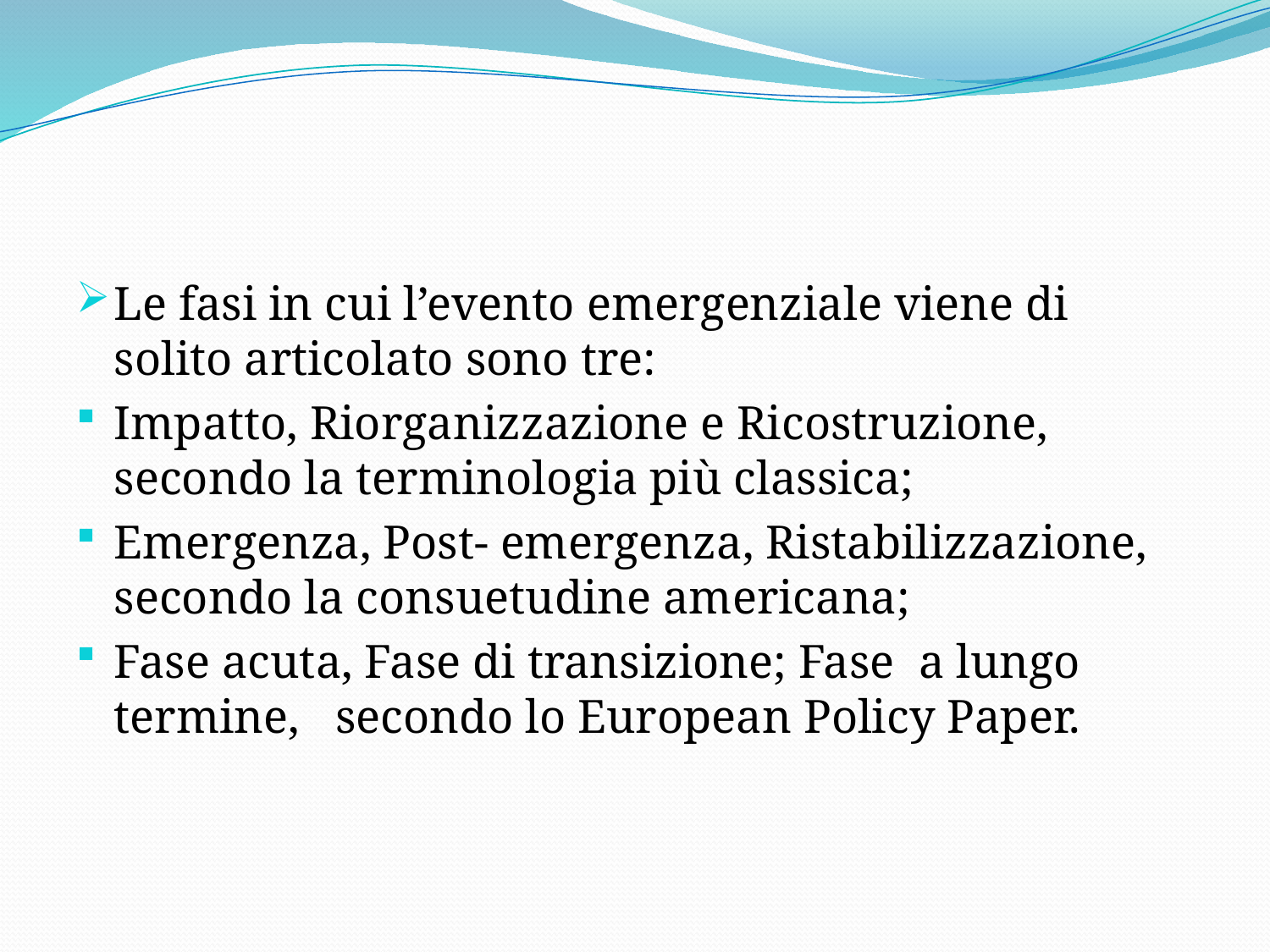

#
Le fasi in cui l’evento emergenziale viene di solito articolato sono tre:
Impatto, Riorganizzazione e Ricostruzione, secondo la terminologia più classica;
Emergenza, Post- emergenza, Ristabilizzazione, secondo la consuetudine americana;
Fase acuta, Fase di transizione; Fase  a lungo termine,   secondo lo European Policy Paper.